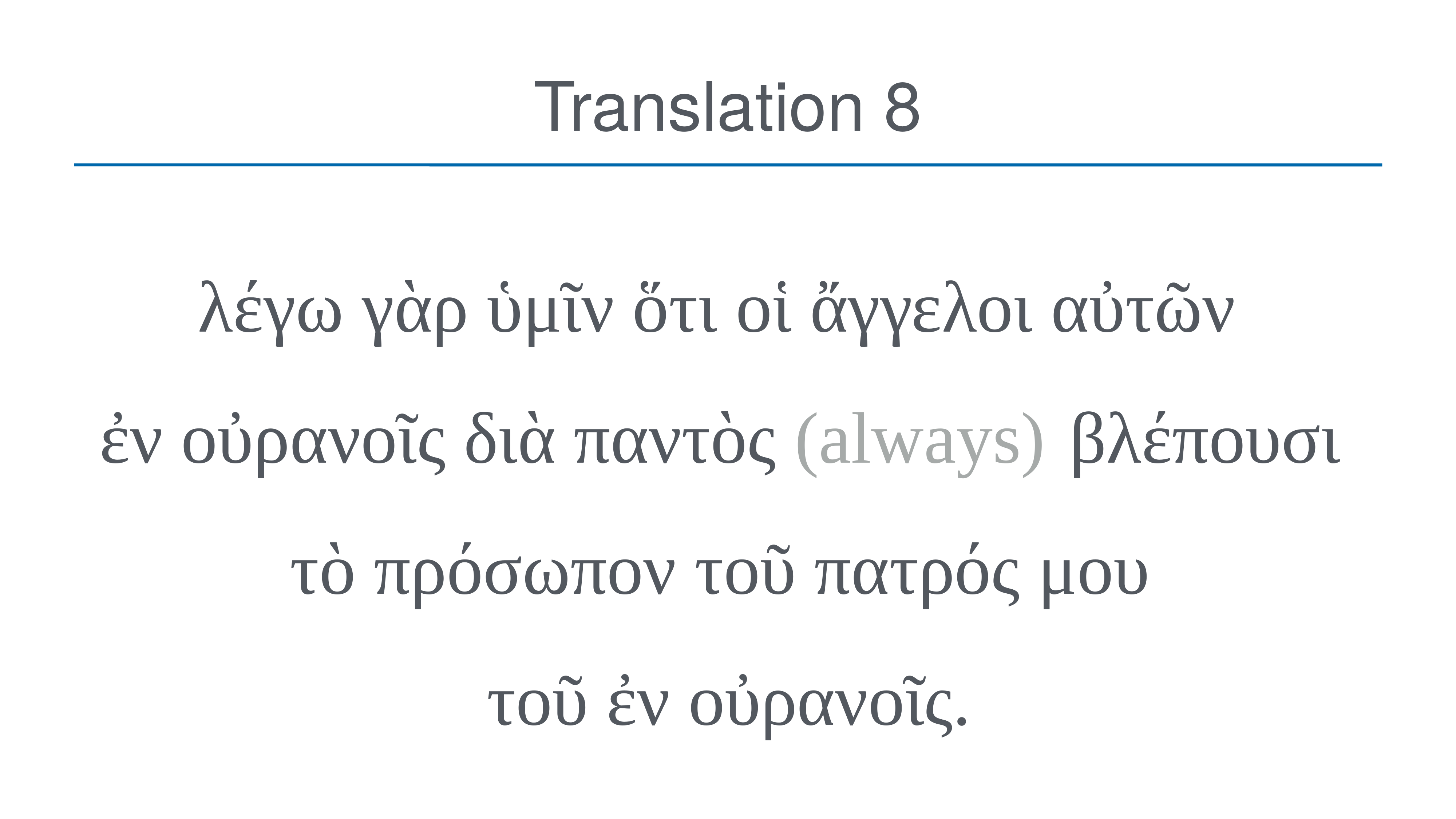

# Translation 8
λέγω γὰρ ὑμῖν ὅτι οἱ ἄγγελοι αὐτῶν 
ἐν οὐρανοῖς διὰ παντὸς (always)  βλέπουσι
τὸ πρόσωπον τοῦ πατρός μου
τοῦ ἐν οὐρανοῖς.